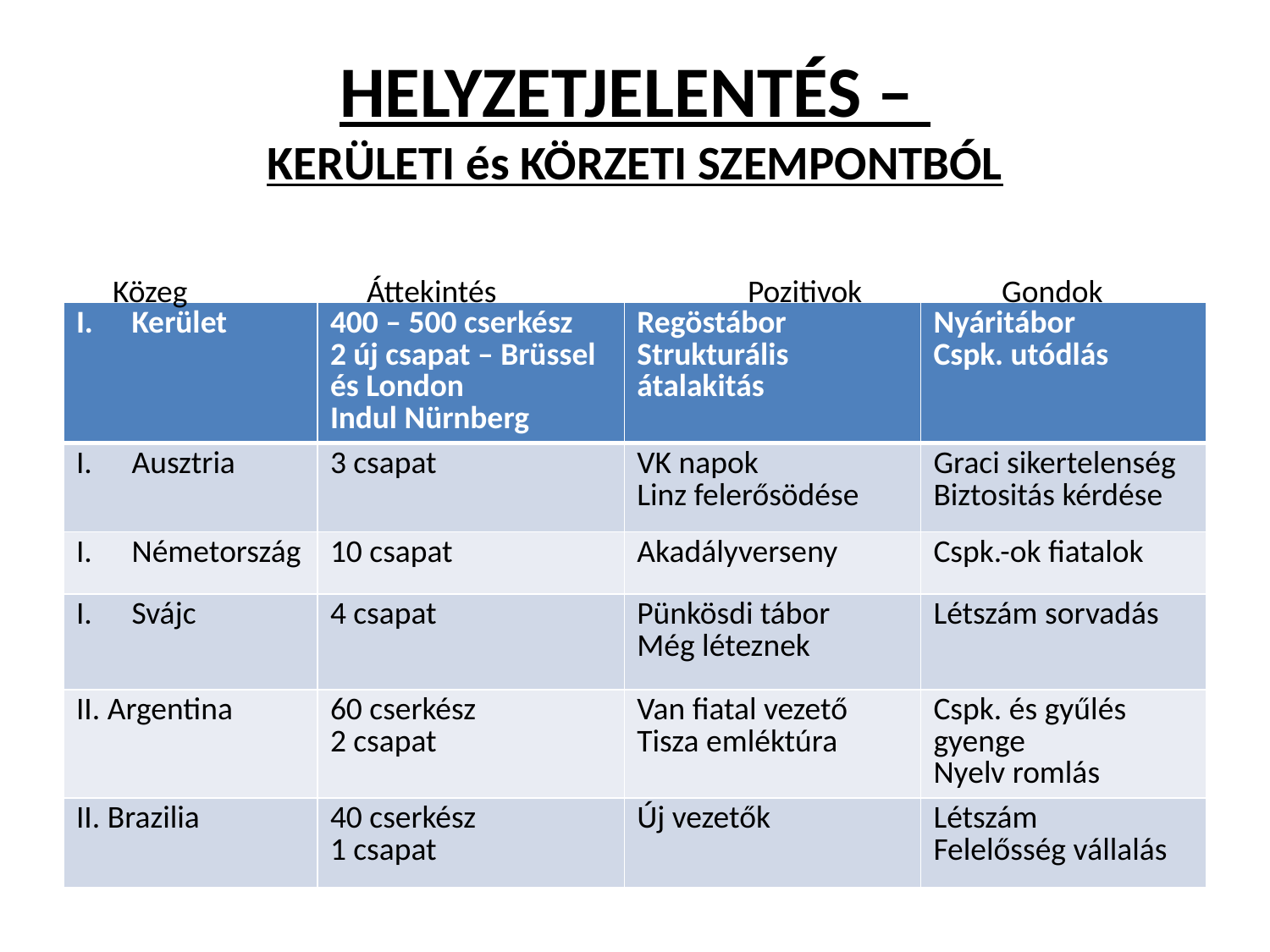

# HELYZETJELENTÉS – KERÜLETI és KÖRZETI SZEMPONTBÓL
Közeg		Áttekintés		Pozitivok		Gondok
| Kerület | 400 – 500 cserkész 2 új csapat – Brüssel és London Indul Nürnberg | Regöstábor Strukturális átalakitás | Nyáritábor Cspk. utódlás |
| --- | --- | --- | --- |
| Ausztria | 3 csapat | VK napok Linz felerősödése | Graci sikertelenség Biztositás kérdése |
| Németország | 10 csapat | Akadályverseny | Cspk.-ok fiatalok |
| Svájc | 4 csapat | Pünkösdi tábor Még léteznek | Létszám sorvadás |
| II. Argentina | 60 cserkész 2 csapat | Van fiatal vezető Tisza emléktúra | Cspk. és gyűlés gyenge Nyelv romlás |
| II. Brazilia | 40 cserkész 1 csapat | Új vezetők | Létszám Felelősség vállalás |